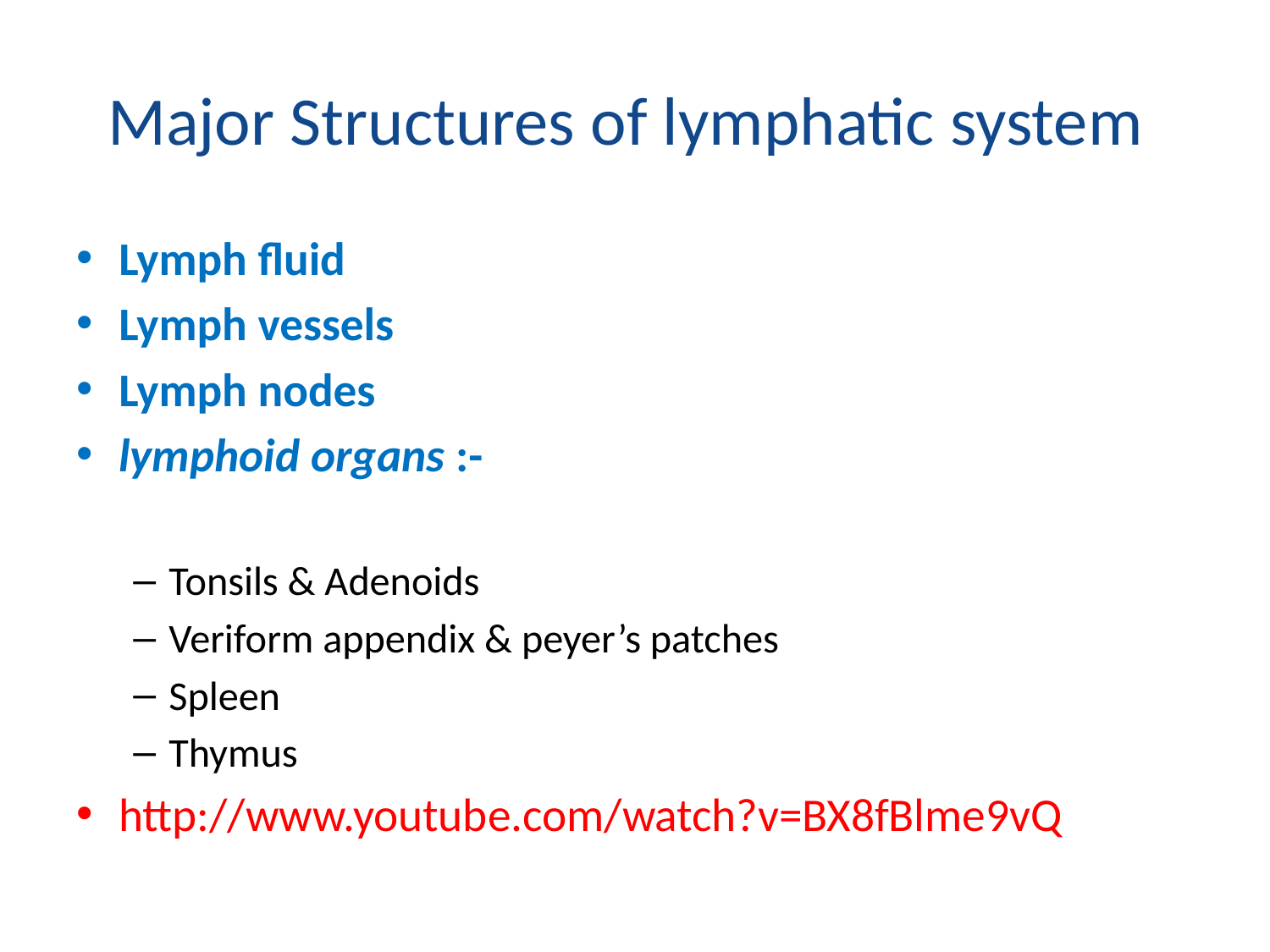

# Major Structures of lymphatic system
Lymph fluid
Lymph vessels
Lymph nodes
lymphoid organs :-

Tonsils & Adenoids
Veriform appendix & peyer’s patches
Spleen
Thymus
http://www.youtube.com/watch?v=BX8fBlme9vQ